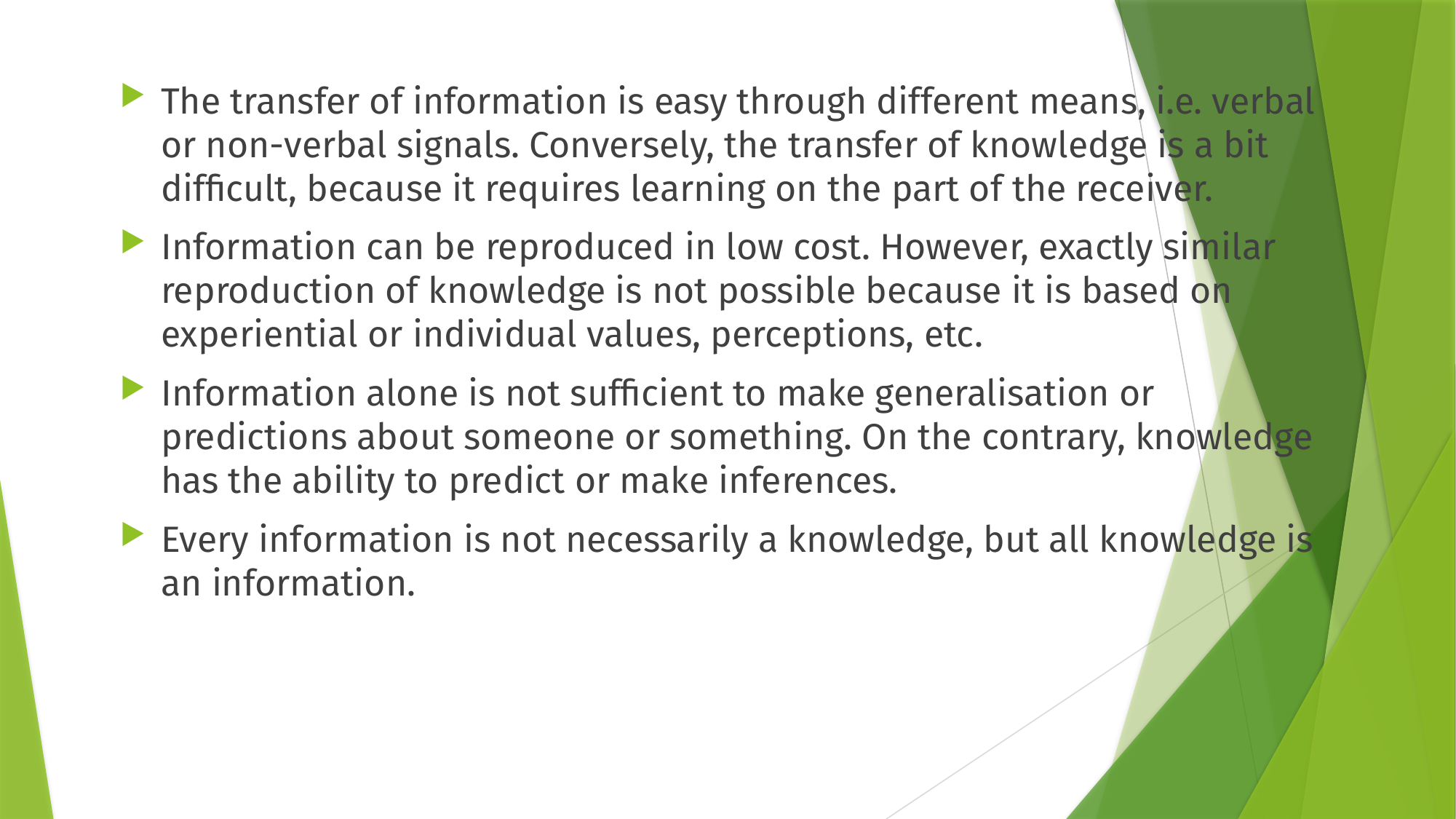

The transfer of information is easy through different means, i.e. verbal or non-verbal signals. Conversely, the transfer of knowledge is a bit difficult, because it requires learning on the part of the receiver.
Information can be reproduced in low cost. However, exactly similar reproduction of knowledge is not possible because it is based on experiential or individual values, perceptions, etc.
Information alone is not sufficient to make generalisation or predictions about someone or something. On the contrary, knowledge has the ability to predict or make inferences.
Every information is not necessarily a knowledge, but all knowledge is an information.